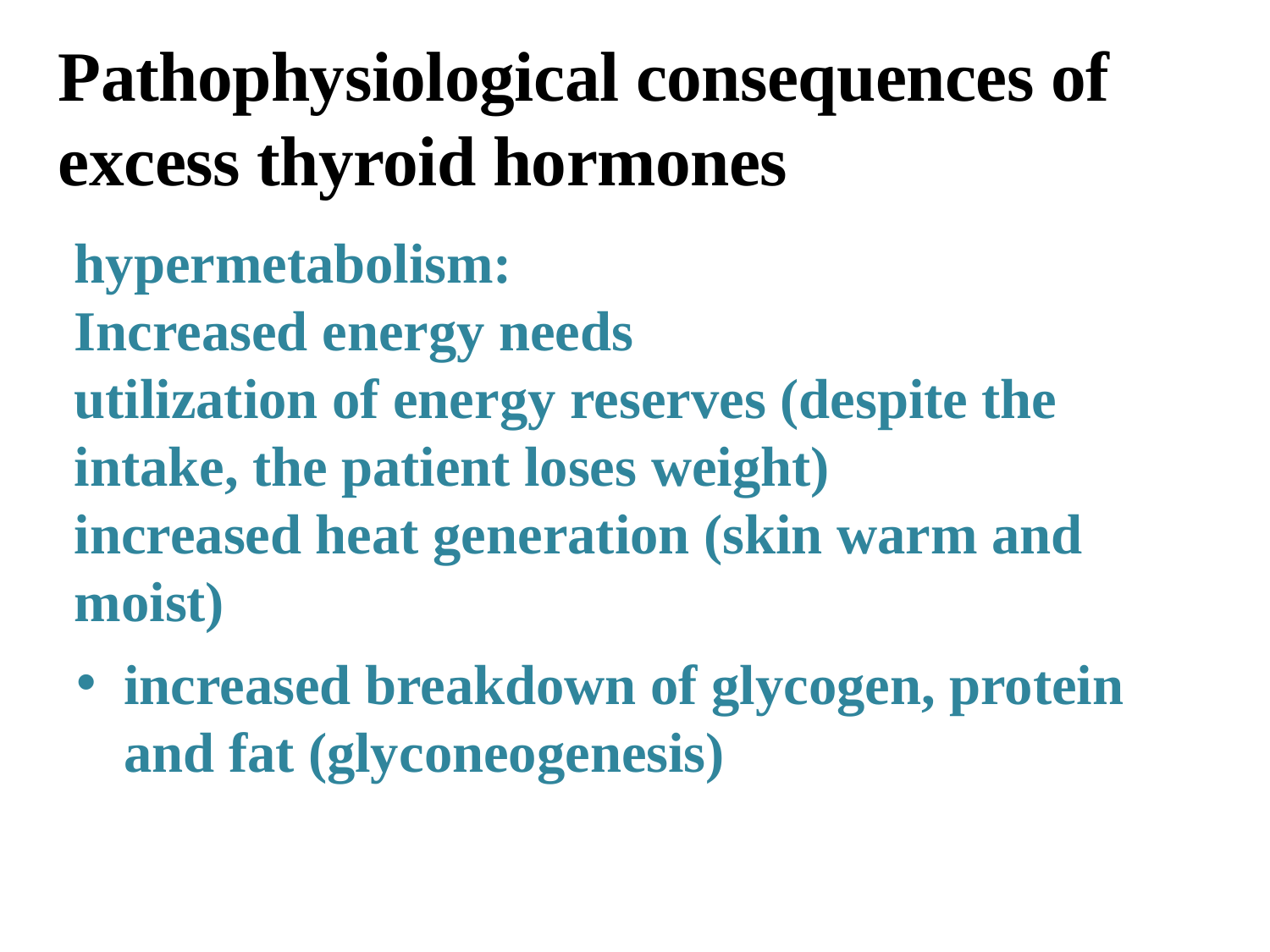

# Pathophysiological consequences of excess thyroid hormones

hypermetabolism:
Increased energy needs
utilization of energy reserves (despite the intake, the patient loses weight)
increased heat generation (skin warm and moist)
increased breakdown of glycogen, protein and fat (glyconeogenesis)